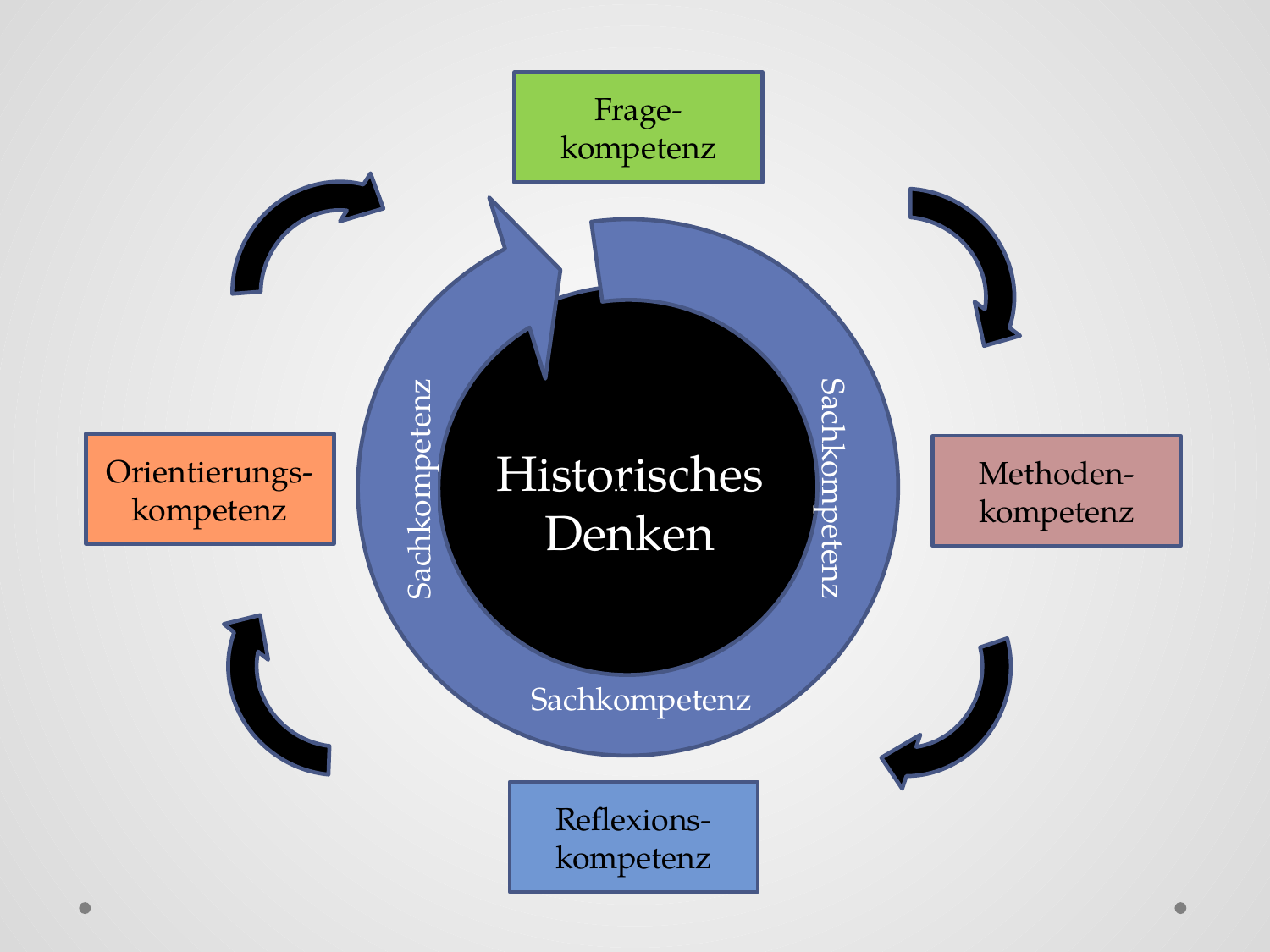

Frage-kompetenz
hi

Historisches Denken
Sachkompetenz
Sachkompetenz
Orientierungs-
kompetenz
Methoden-kompetenz

Sachkompetenz
Reflexions-kompetenz